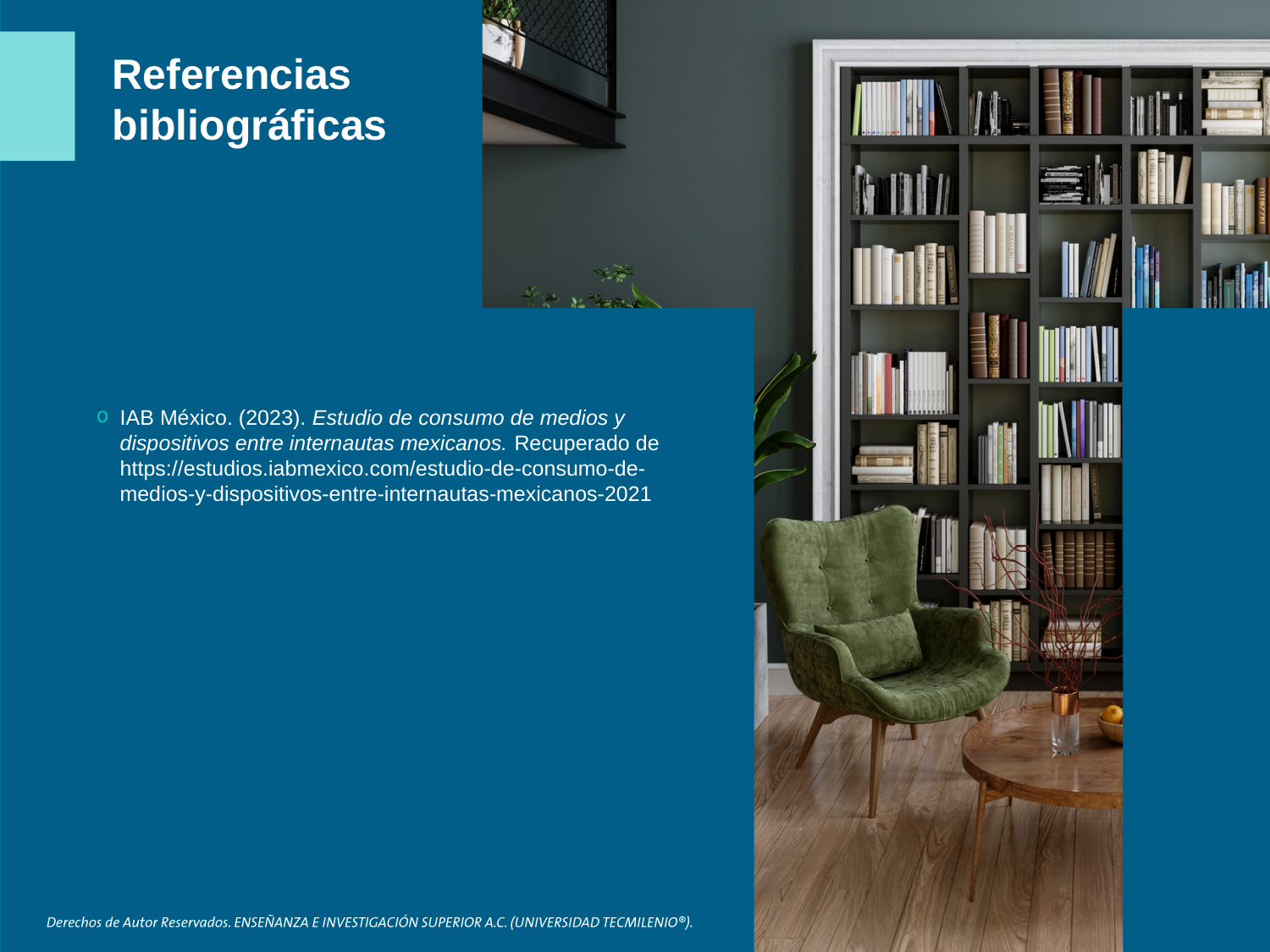

IAB México. (2023). Estudio de consumo de medios y dispositivos entre internautas mexicanos. Recuperado de https://estudios.iabmexico.com/estudio-de-consumo-de-medios-y-dispositivos-entre-internautas-mexicanos-2021